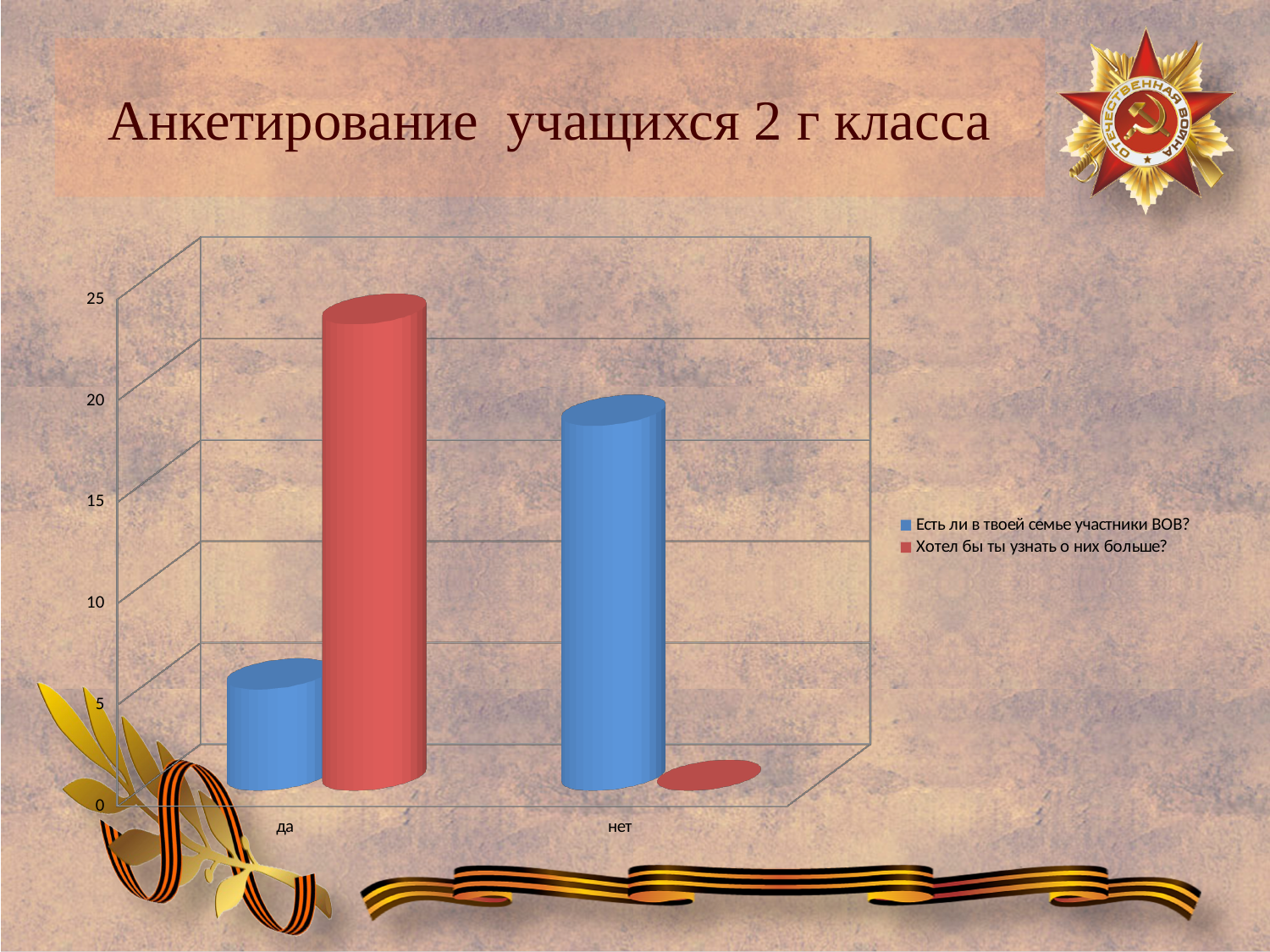

# Анкетирование  учащихся 2 г класса

[unsupported chart]